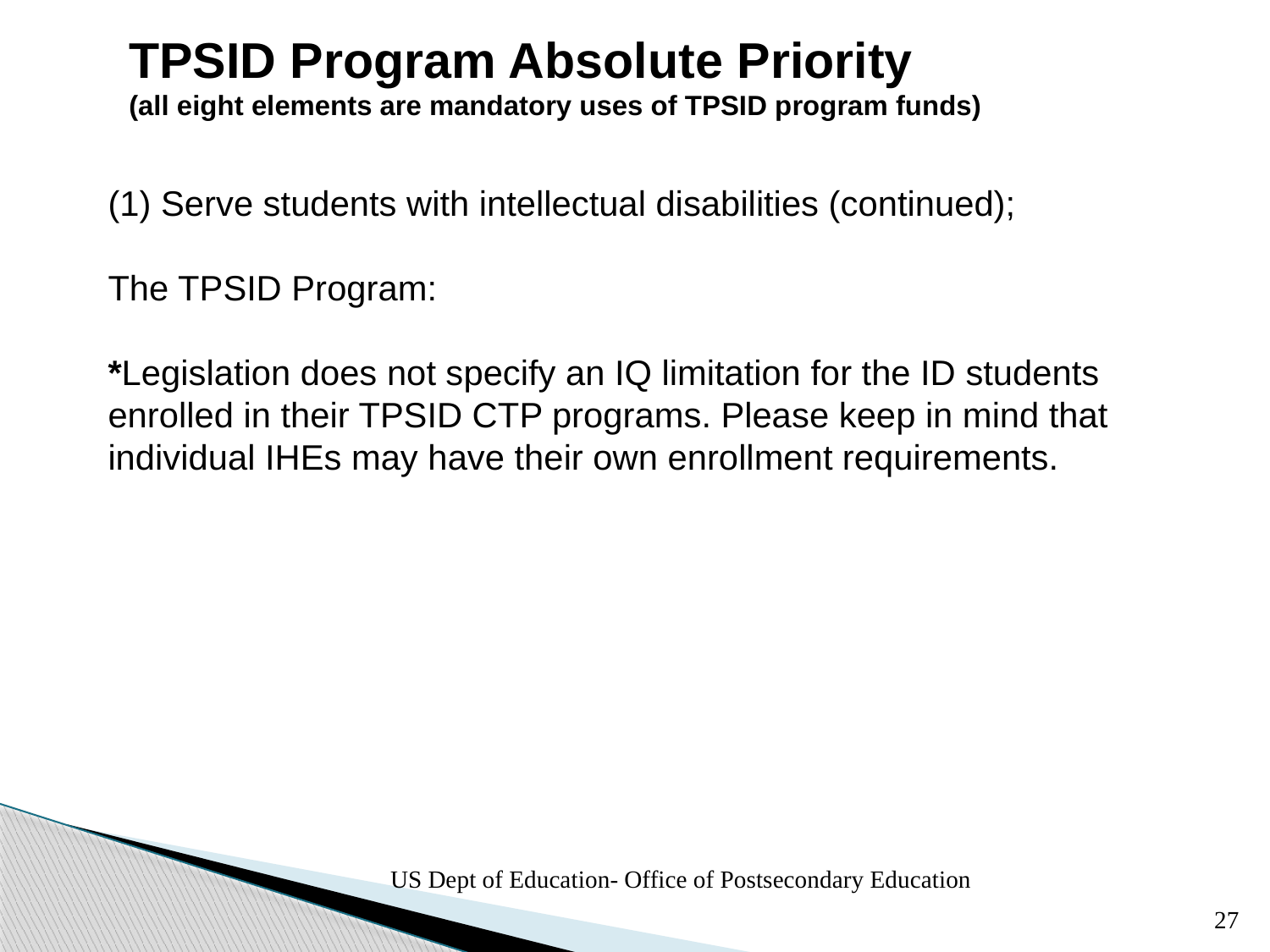

# TPSID Program Absolute Priority (all eight elements are mandatory uses of TPSID program funds)

(1) Serve students with intellectual disabilities (continued);

The TPSID Program:

*Legislation does not specify an IQ limitation for the ID students enrolled in their TPSID CTP programs. Please keep in mind that individual IHEs may have their own enrollment requirements.

US Dept of Education- Office of Postsecondary Education
27